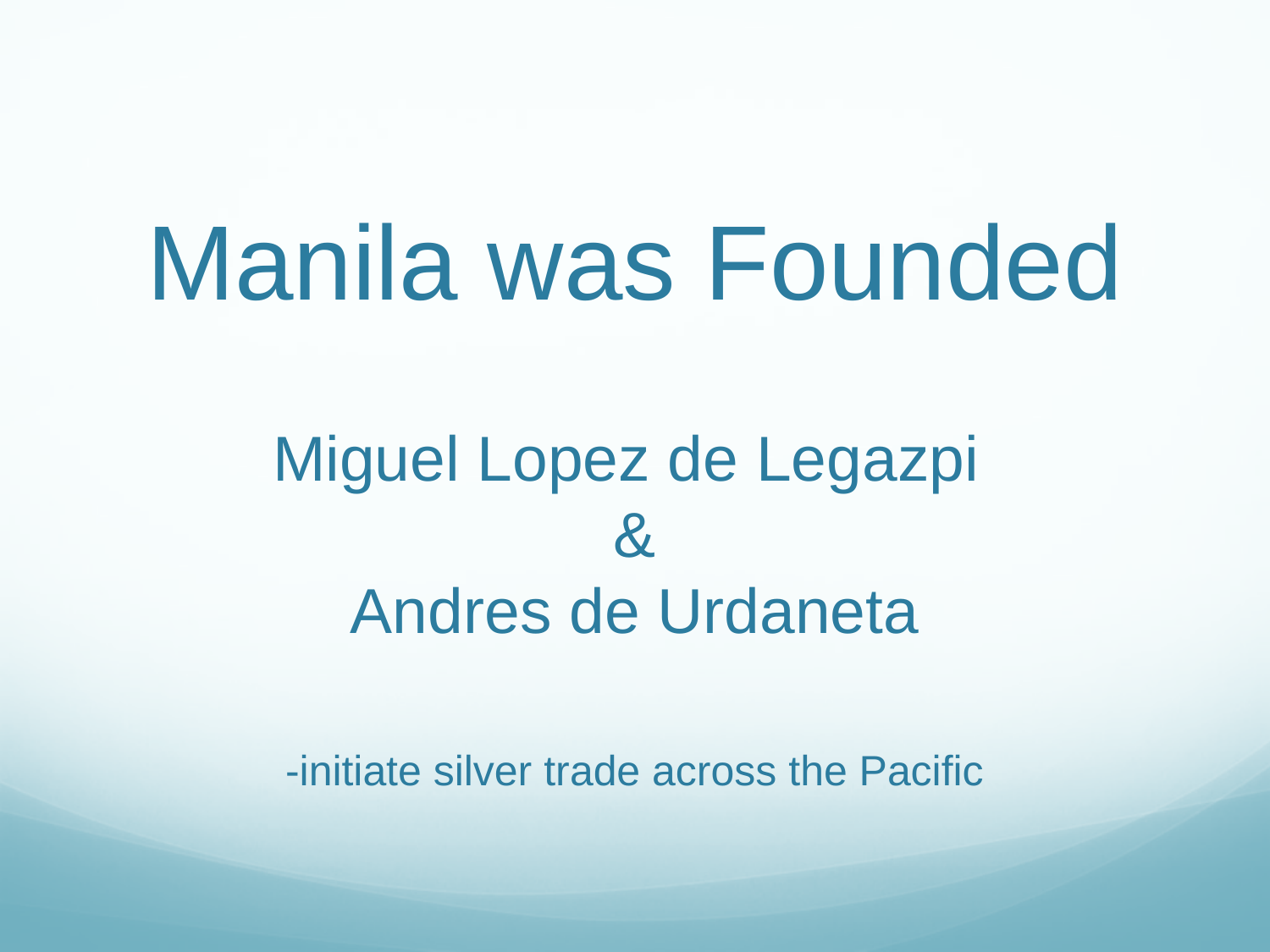

# Manila was Founded Miguel Lopez de Legazpi & Andres de Urdaneta -initiate silver trade across the Pacific